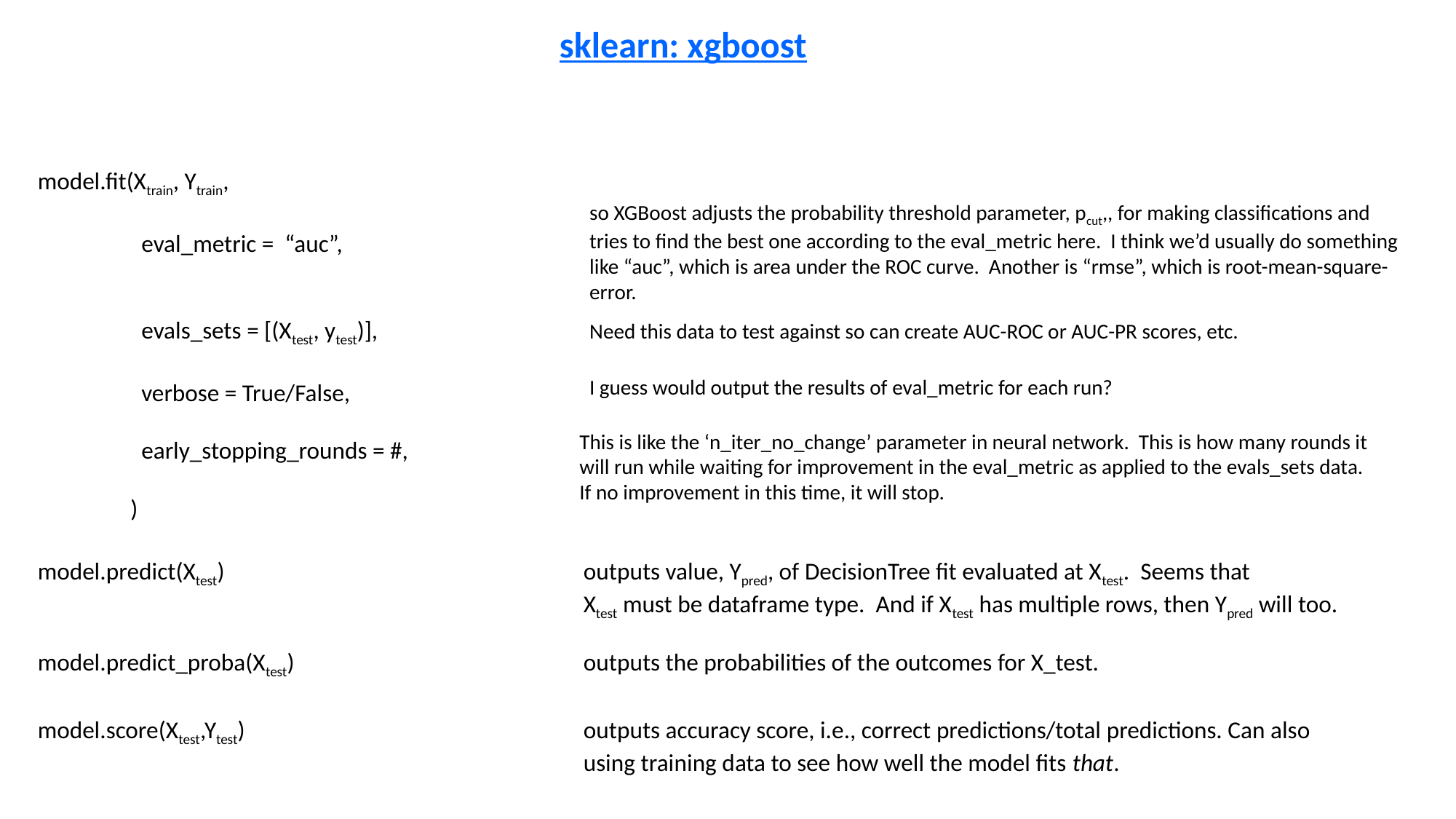

sklearn: xgboost
model.fit(Xtrain, Ytrain,

                   eval_metric =  “auc”,

                   evals_sets = [(Xtest, ytest)],

                   verbose = True/False,

                   early_stopping_rounds = #,

                 )
so XGBoost adjusts the probability threshold parameter, pcut,, for making classifications and tries to find the best one according to the eval_metric here.  I think we’d usually do something like “auc”, which is area under the ROC curve.  Another is “rmse”, which is root-mean-square-error.
Need this data to test against so can create AUC-ROC or AUC-PR scores, etc.
I guess would output the results of eval_metric for each run?
This is like the ‘n_iter_no_change’ parameter in neural network.  This is how many rounds it will run while waiting for improvement in the eval_metric as applied to the evals_sets data.  If no improvement in this time, it will stop.
model.predict(Xtest)				outputs value, Ypred, of DecisionTree fit evaluated at Xtest.  Seems that
					Xtest must be dataframe type.  And if Xtest has multiple rows, then Ypred will too.
model.predict_proba(Xtest)			outputs the probabilities of the outcomes for X_test.
model.score(Xtest,Ytest)				outputs accuracy score, i.e., correct predictions/total predictions. Can also
					using training data to see how well the model fits that.